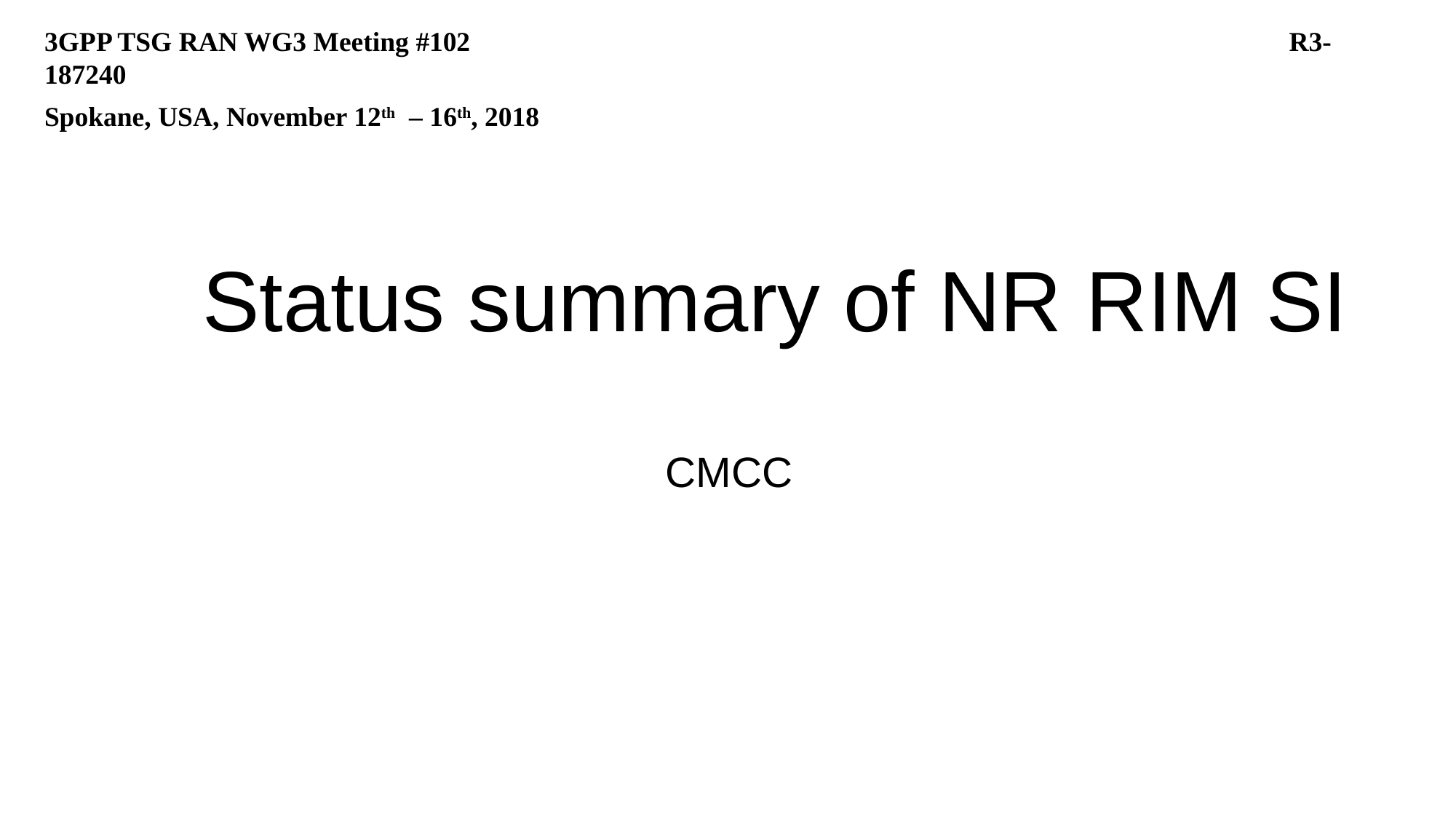

3GPP TSG RAN WG3 Meeting #102						                                      R3-187240
Spokane, USA, November 12th  – 16th, 2018

# Status summary of NR RIM SI
CMCC